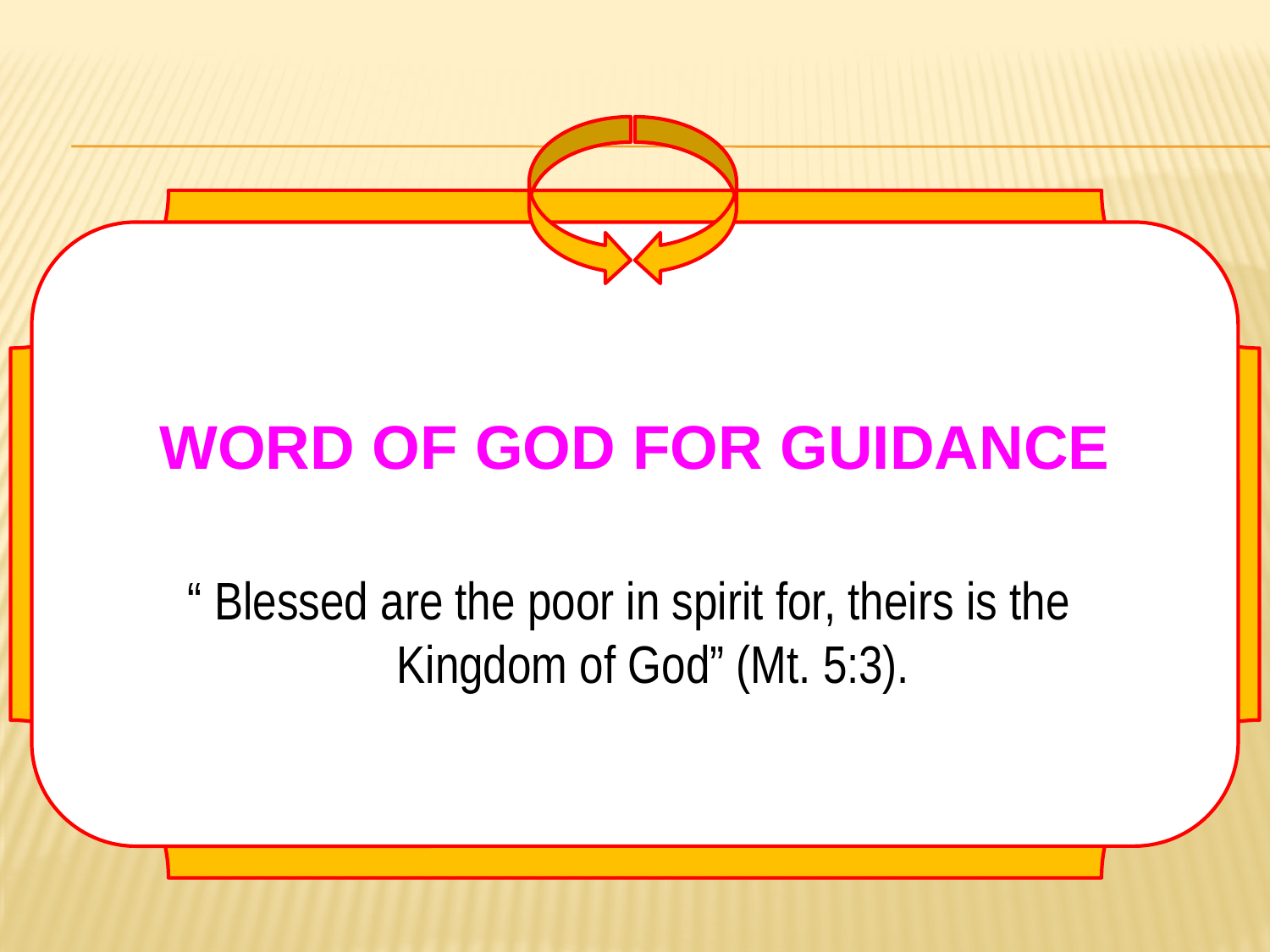

# WORD OF GOD FOR GUIDANCE
“ Blessed are the poor in spirit for, theirs is the Kingdom of God” (Mt. 5:3).